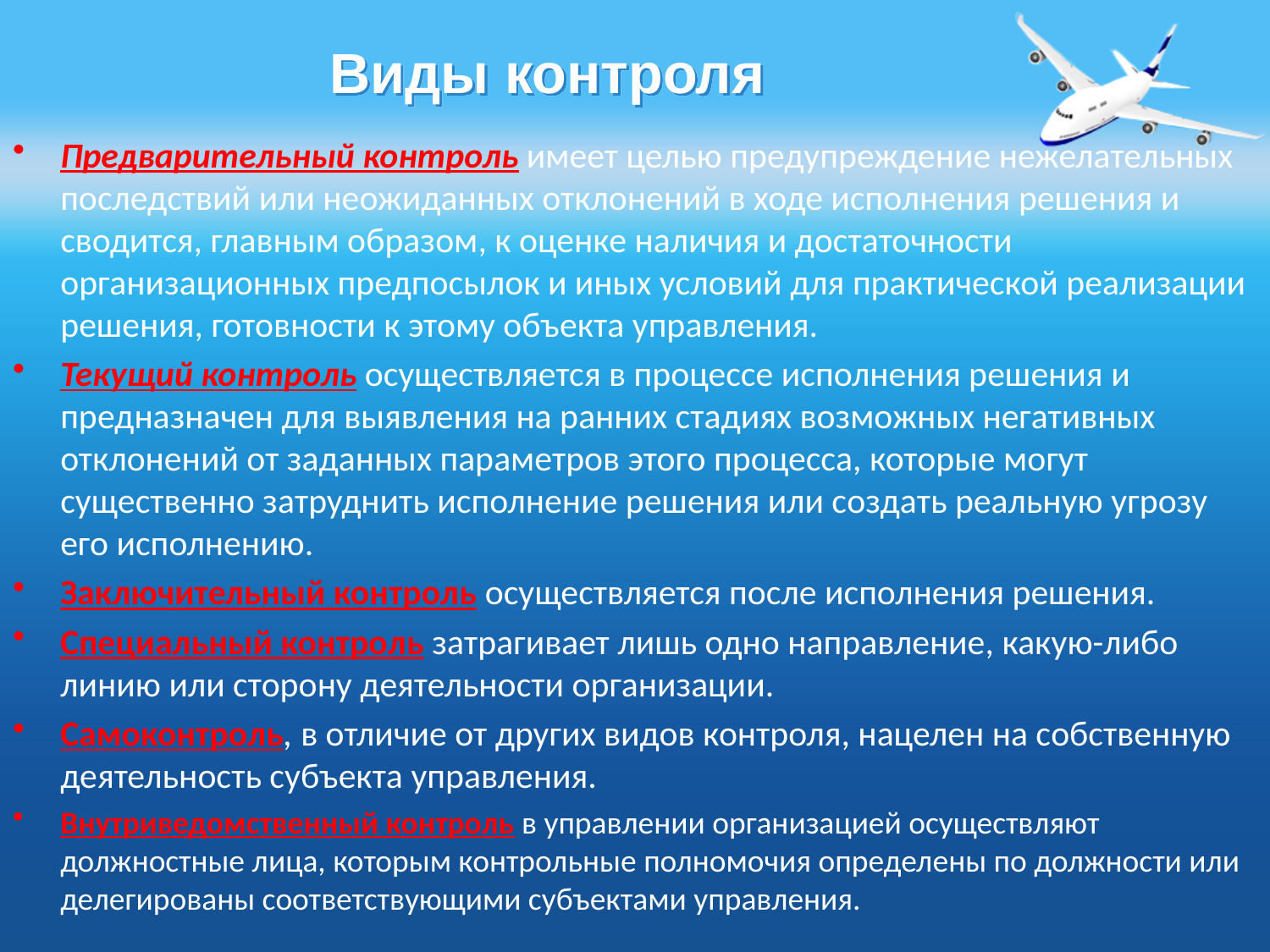

# Виды контроля
Предварительный контроль имеет целью предупреждение нежелательных последствий или неожиданных отклонений в ходе исполнения решения и сводится, главным образом, к оценке наличия и достаточности организационных предпосылок и иных условий для практической реализации решения, готовности к этому объекта управления.
Текущий контроль осуществляется в процессе исполнения решения и предназначен для выявления на ранних стадиях возможных негативных отклонений от заданных параметров этого процесса, которые могут существенно затруднить исполнение решения или создать реальную угрозу его исполнению.
Заключительный контроль осуществляется после исполнения решения.
Специальный контроль затрагивает лишь одно направление, какую-либо линию или сторону деятельности организации.
Самоконтроль, в отличие от других видов контроля, нацелен на собственную деятельность субъекта управления.
Внутриведомственный контроль в управлении организацией осуществляют должностные лица, которым контрольные полномочия определены по должности или делегированы соответствующими субъектами управления.